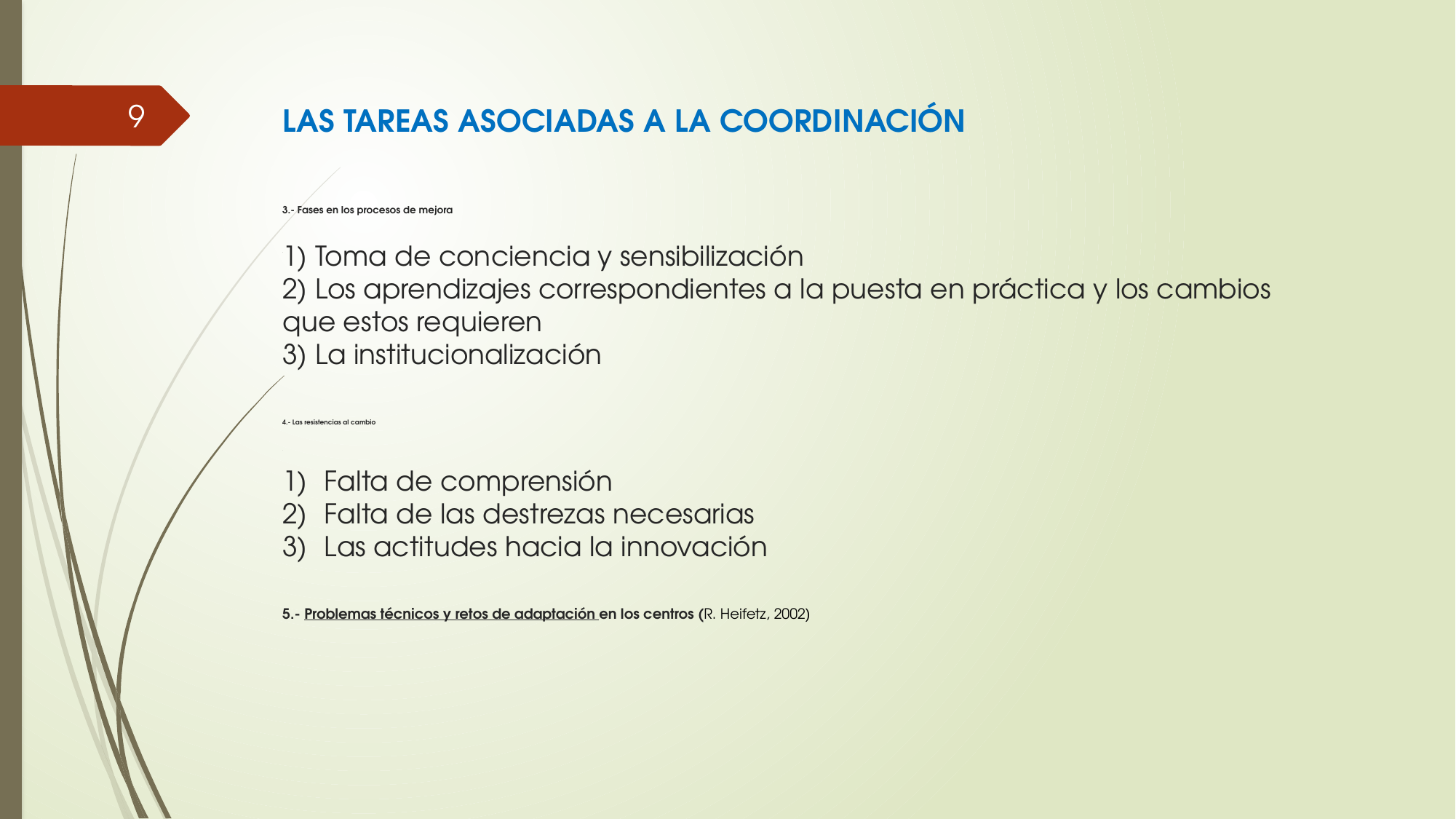

9
LAS TAREAS ASOCIADAS A LA COORDINACIÓN
3.- Fases en los procesos de mejora

-

1) Toma de conciencia y sensibilización
2) Los aprendizajes correspondientes a la puesta en práctica y los cambios que estos requieren
3) La institucionalización
4.- Las resistencias al cambio

-

Falta de comprensión
Falta de las destrezas necesarias
Las actitudes hacia la innovación
5.- Problemas técnicos y retos de adaptación en los centros (R. Heifetz, 2002)